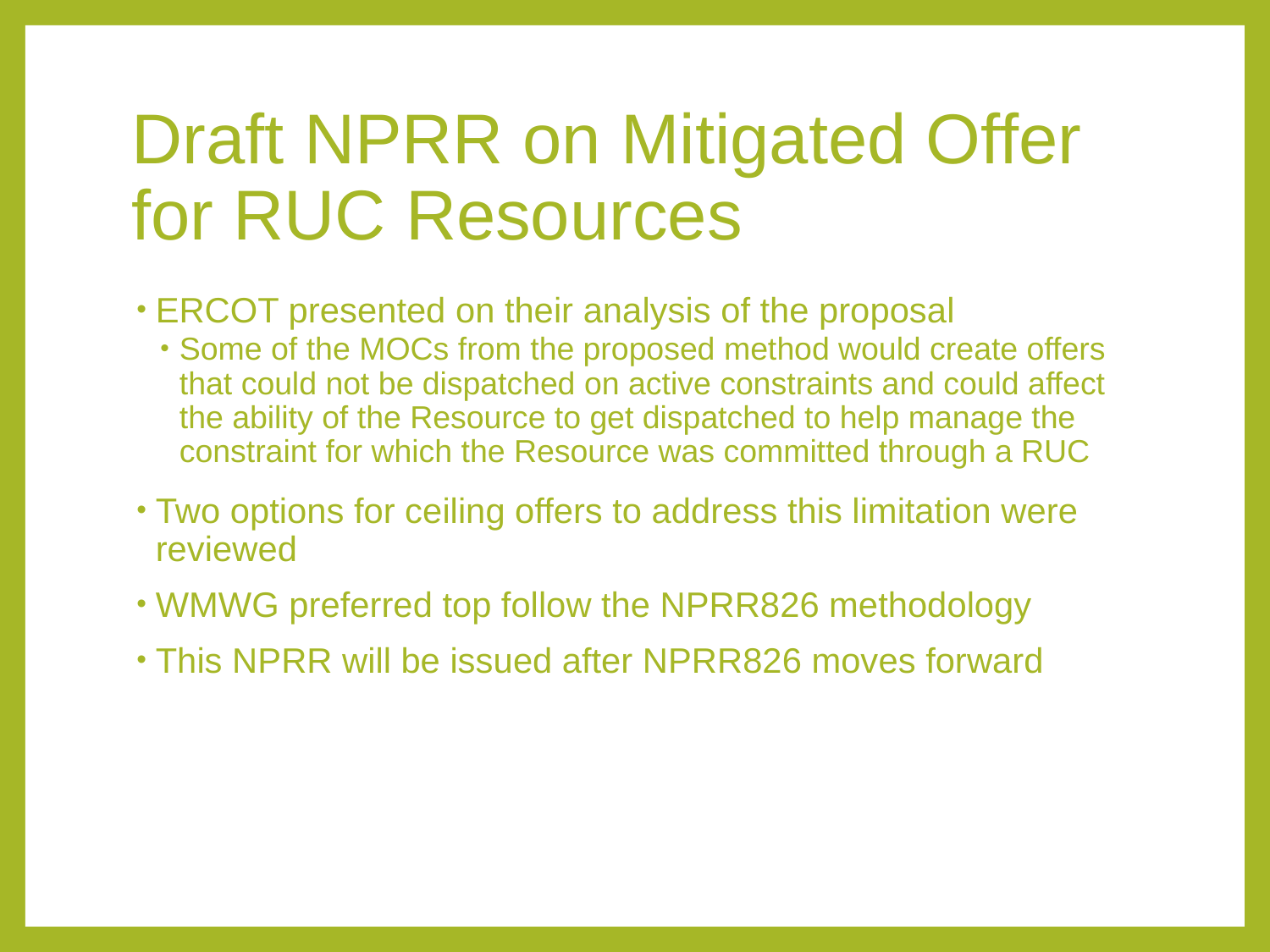

# Draft NPRR on Mitigated Offer for RUC Resources
ERCOT presented on their analysis of the proposal
Some of the MOCs from the proposed method would create offers that could not be dispatched on active constraints and could affect the ability of the Resource to get dispatched to help manage the constraint for which the Resource was committed through a RUC
Two options for ceiling offers to address this limitation were reviewed
WMWG preferred top follow the NPRR826 methodology
This NPRR will be issued after NPRR826 moves forward